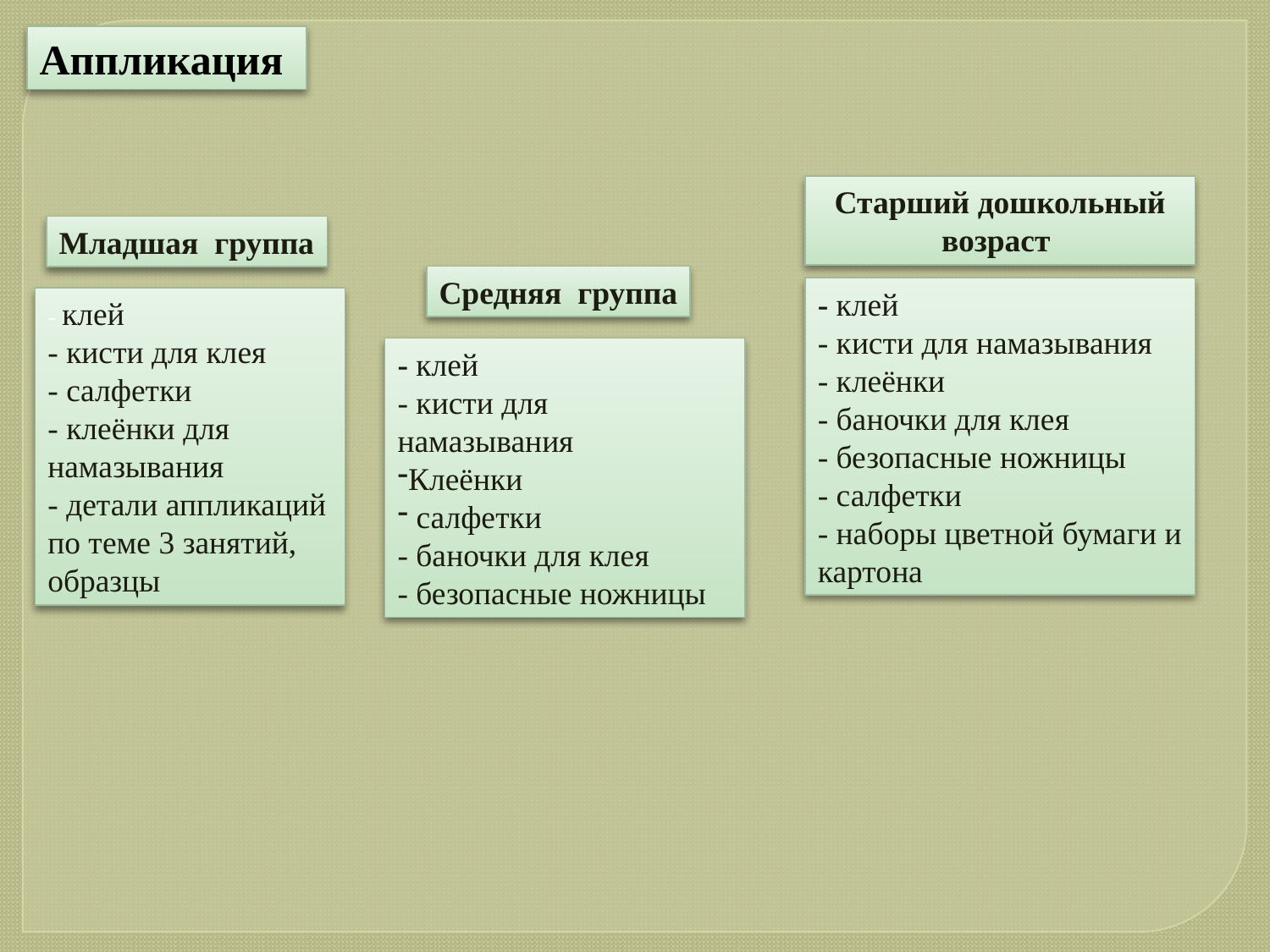

Аппликация
Старший дошкольный возраст
Младшая  группа
Средняя  группа
- клей
- кисти для намазывания
- клеёнки
- баночки для клея
- безопасные ножницы
- салфетки
- наборы цветной бумаги и картона
- клей
- кисти для клея
- салфетки
- клеёнки для намазывания
- детали аппликаций по теме 3 занятий, образцы
- клей
- кисти для намазывания
Клеёнки
 салфетки
- баночки для клея
- безопасные ножницы